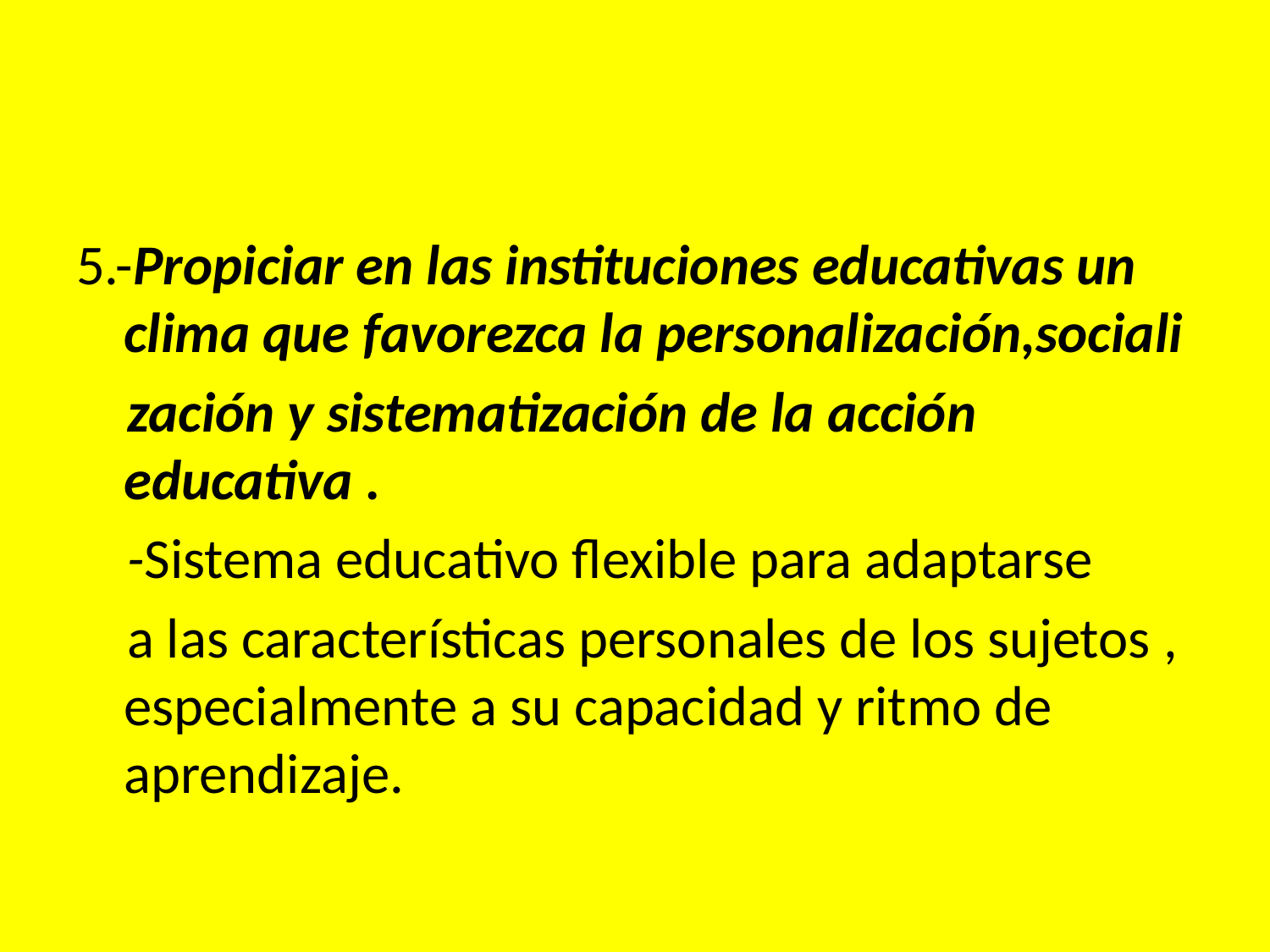

#
5.-Propiciar en las instituciones educativas un clima que favorezca la personalización,sociali
    zación y sistematización de la acción educativa .
    -Sistema educativo flexible para adaptarse
    a las características personales de los sujetos , especialmente a su capacidad y ritmo de aprendizaje.